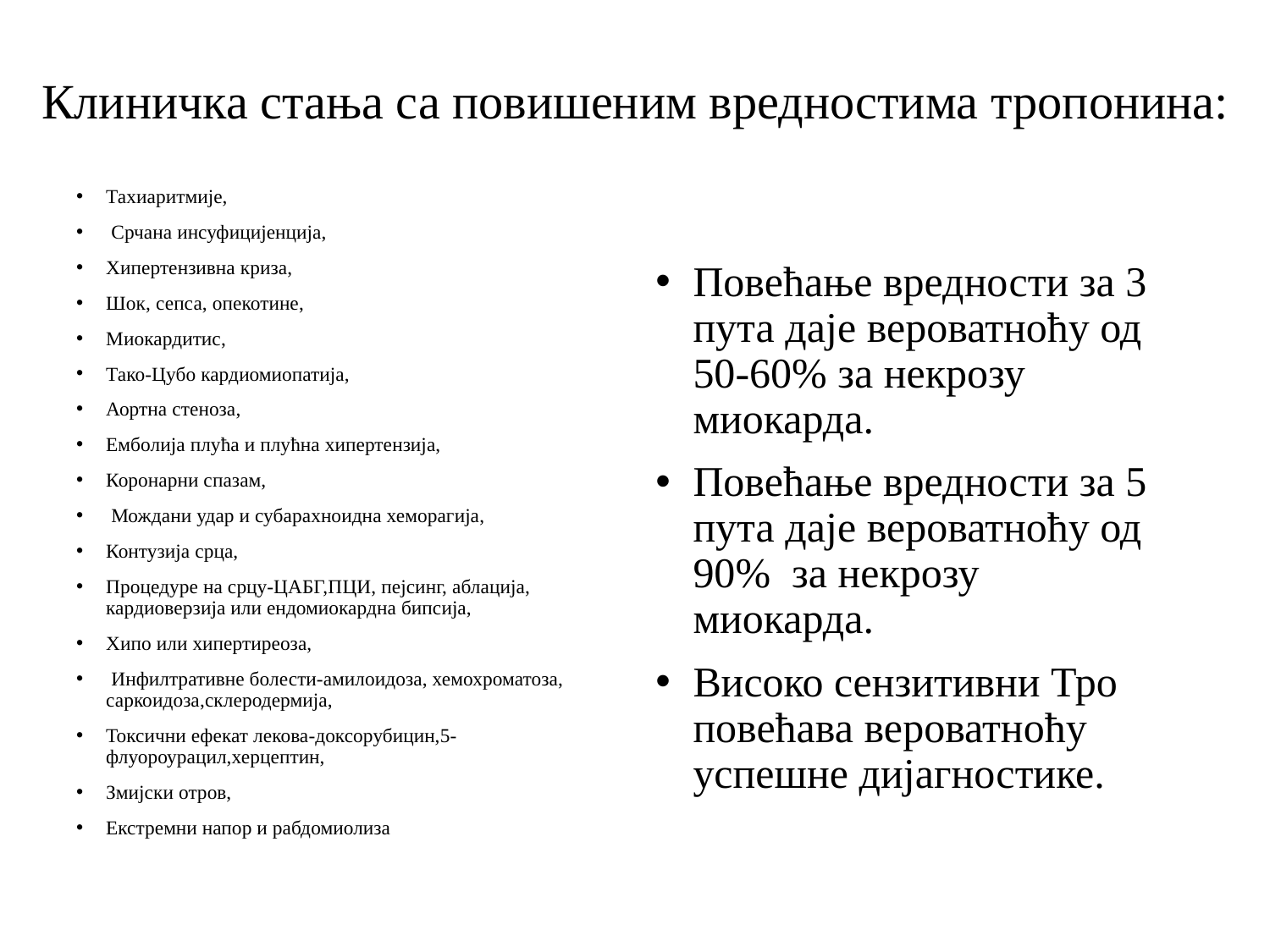

# Клиничка стања са повишеним вредностима тропонина:

Тахиаритмије,
 Срчана инсуфицијенција,
Хипертензивна криза,
Шок, сепса, опекотине,
Миокардитис,
Тако-Цубо кардиомиопатија,
Аортна стеноза,
Емболија плућа и плућна хипертензија,
Коронарни спазам,
 Мождани удар и субарахноидна хеморагија,
Контузија срца,
Процедуре на срцу-ЦАБГ,ПЦИ, пејсинг, аблација, кардиоверзија или ендомиокардна бипсија,
Хипо или хипертиреоза,
 Инфилтративне болести-амилоидоза, хемохроматоза, саркоидоза,склеродермија,
Токсични ефекат лекова-доксорубицин,5-флуороурацил,херцептин,
Змијски отров,
Екстремни напор и рабдомиолиза
Повећање вредности за 3 пута даје вероватноћу од 50-60% за некрозу миокарда.
Повећање вредности за 5 пута даје вероватноћу од 90%  за некрозу миокарда.
Високо сензитивни Тро повећава вероватноћу успешне дијагностике.